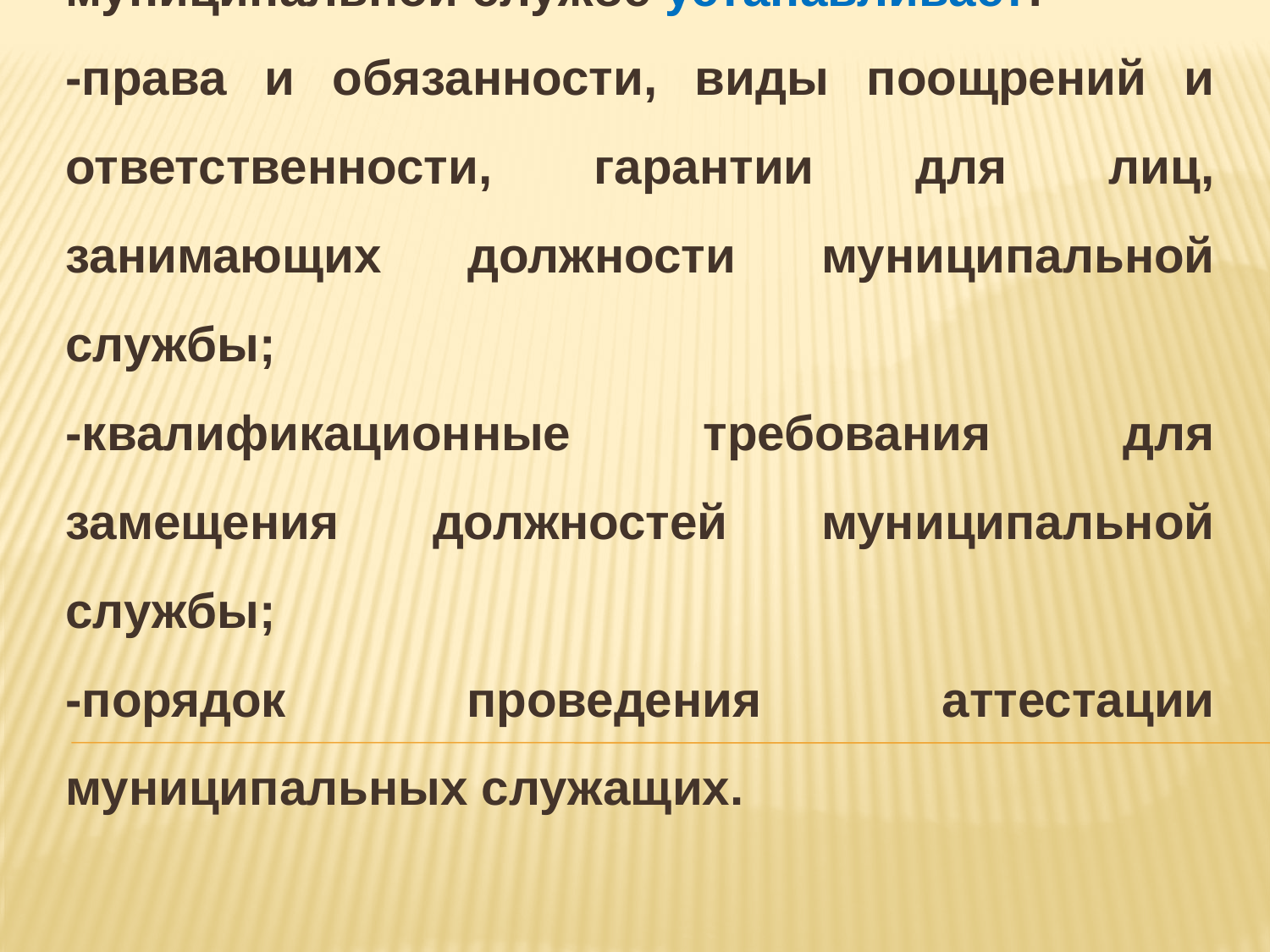

Законодательство субъектов РФ о муниципальной службе устанавливает:
-права и обязанности, виды поощрений и ответственности, гарантии для лиц, занимающих должности муниципальной службы;
-квалификационные требования для замещения должностей муниципальной службы;
-порядок проведения аттестации муниципальных служащих.